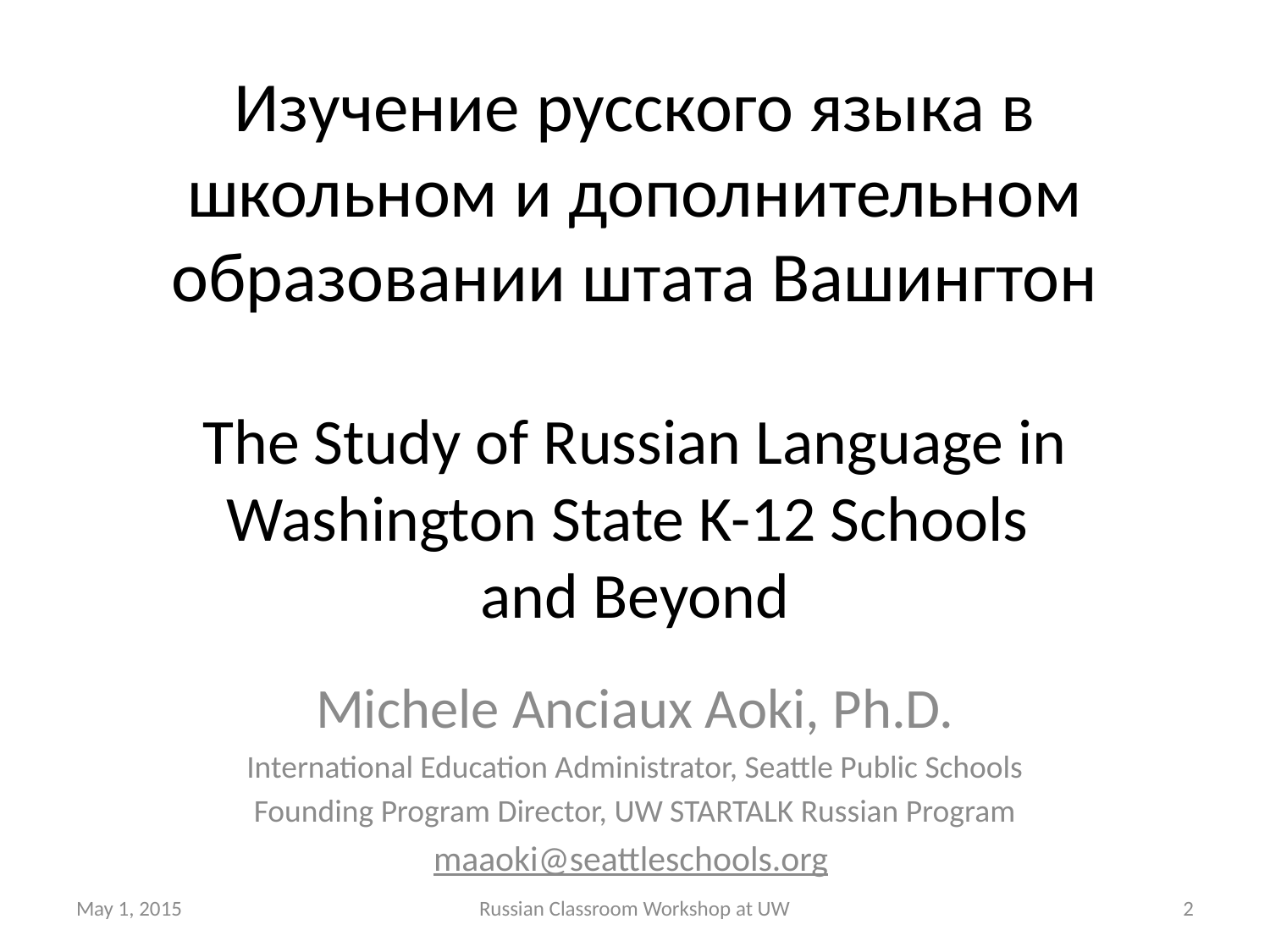

# Изучение русского языка в школьном и дополнительном образовании штата Вашингтон The Study of Russian Language in Washington State K-12 Schools and Beyond
Michele Anciaux Aoki, Ph.D.
International Education Administrator, Seattle Public Schools
Founding Program Director, UW STARTALK Russian Program
maaoki@seattleschools.org
May 1, 2015
Russian Classroom Workshop at UW
2